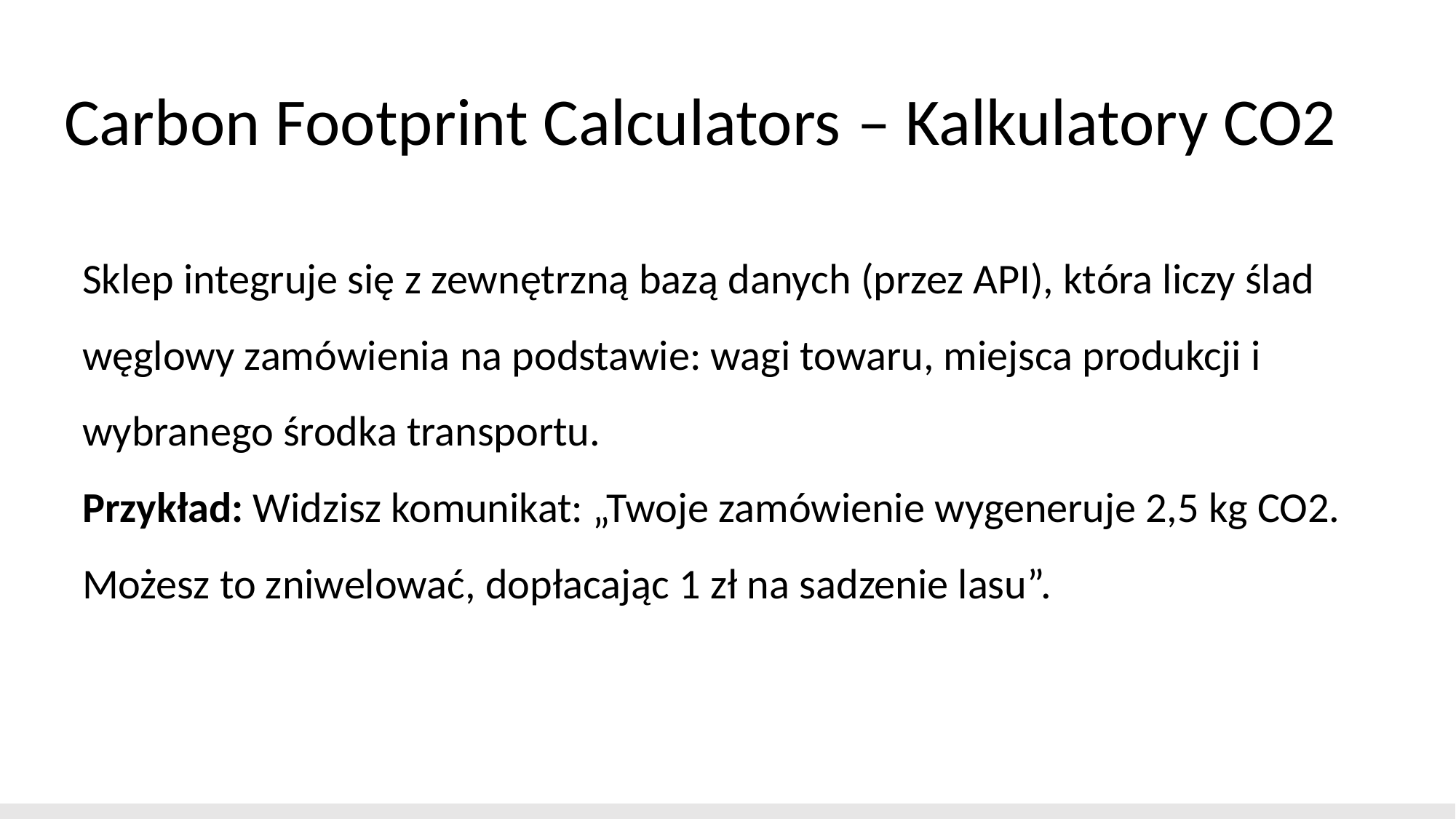

# Carbon Footprint Calculators – Kalkulatory CO2
Sklep integruje się z zewnętrzną bazą danych (przez API), która liczy ślad węglowy zamówienia na podstawie: wagi towaru, miejsca produkcji i wybranego środka transportu.
Przykład: Widzisz komunikat: „Twoje zamówienie wygeneruje 2,5 kg CO2. Możesz to zniwelować, dopłacając 1 zł na sadzenie lasu”.